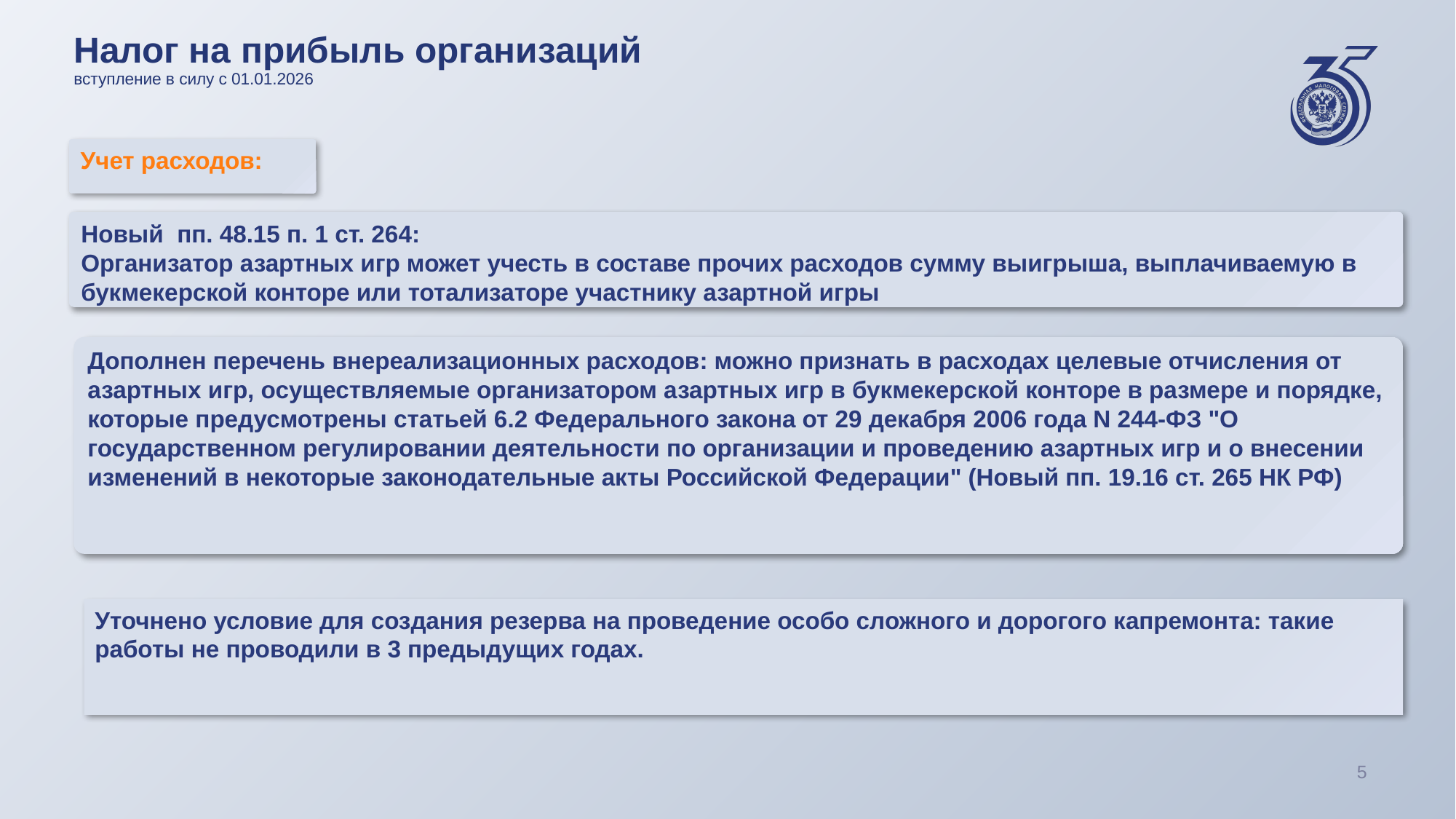

# Налог на прибыль организаций вступление в силу с 01.01.2026
Учет расходов:
Новый  пп. 48.15 п. 1 ст. 264:
Организатор азартных игр может учесть в составе прочих расходов сумму выигрыша, выплачиваемую в букмекерской конторе или тотализаторе участнику азартной игры
Дополнен перечень внереализационных расходов: можно признать в расходах целевые отчисления от азартных игр, осуществляемые организатором азартных игр в букмекерской конторе в размере и порядке, которые предусмотрены статьей 6.2 Федерального закона от 29 декабря 2006 года N 244-ФЗ "О государственном регулировании деятельности по организации и проведению азартных игр и о внесении изменений в некоторые законодательные акты Российской Федерации" (Новый пп. 19.16 ст. 265 НК РФ)
Уточнено условие для создания резерва на проведение особо сложного и дорогого капремонта: такие работы не проводили в 3 предыдущих годах.
5